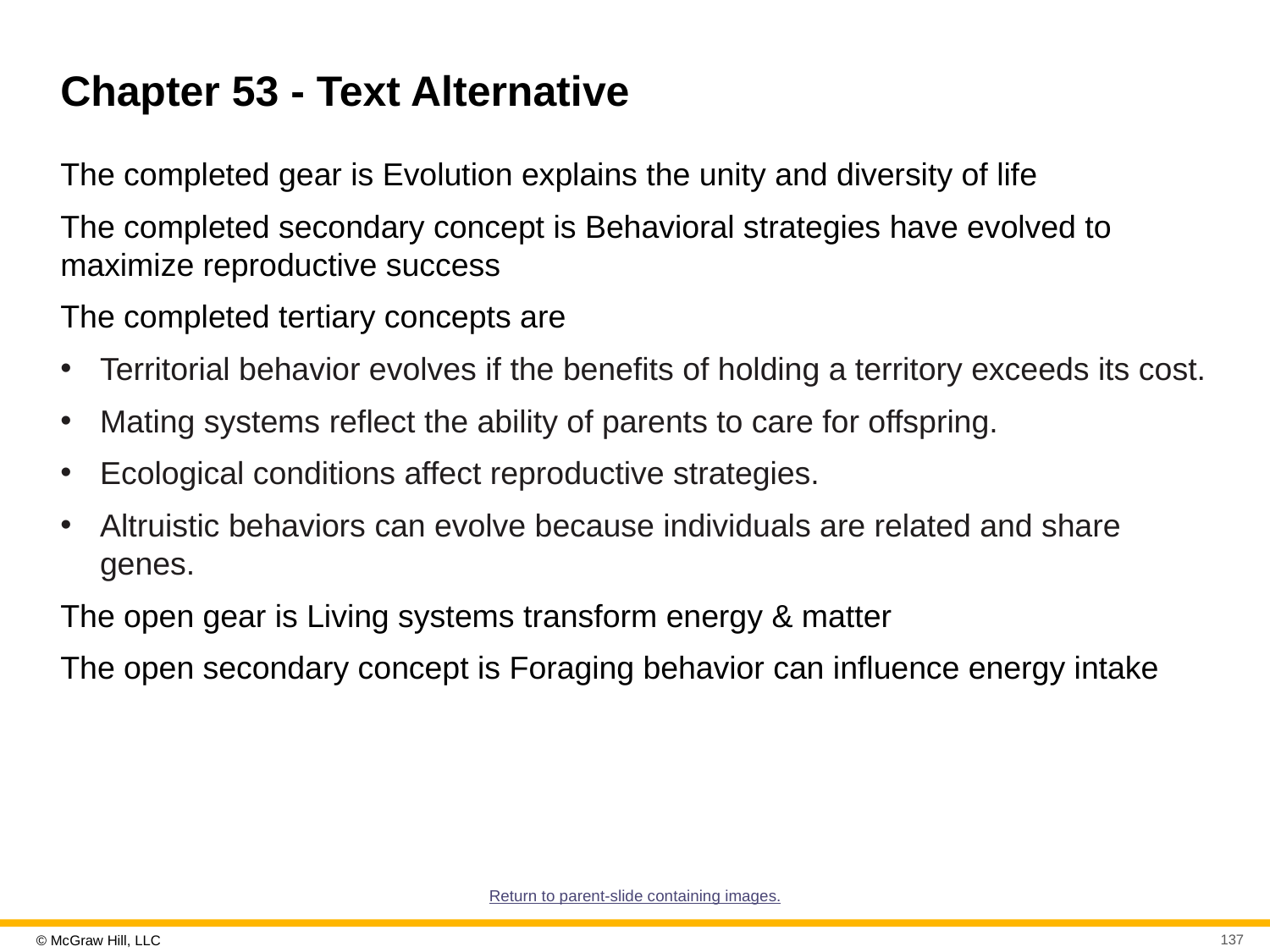

# Chapter 53 - Text Alternative
The completed gear is Evolution explains the unity and diversity of life
The completed secondary concept is Behavioral strategies have evolved to maximize reproductive success
The completed tertiary concepts are
Territorial behavior evolves if the benefits of holding a territory exceeds its cost.
Mating systems reflect the ability of parents to care for offspring.
Ecological conditions affect reproductive strategies.
Altruistic behaviors can evolve because individuals are related and share genes.
The open gear is Living systems transform energy & matter
The open secondary concept is Foraging behavior can influence energy intake
Return to parent-slide containing images.
137